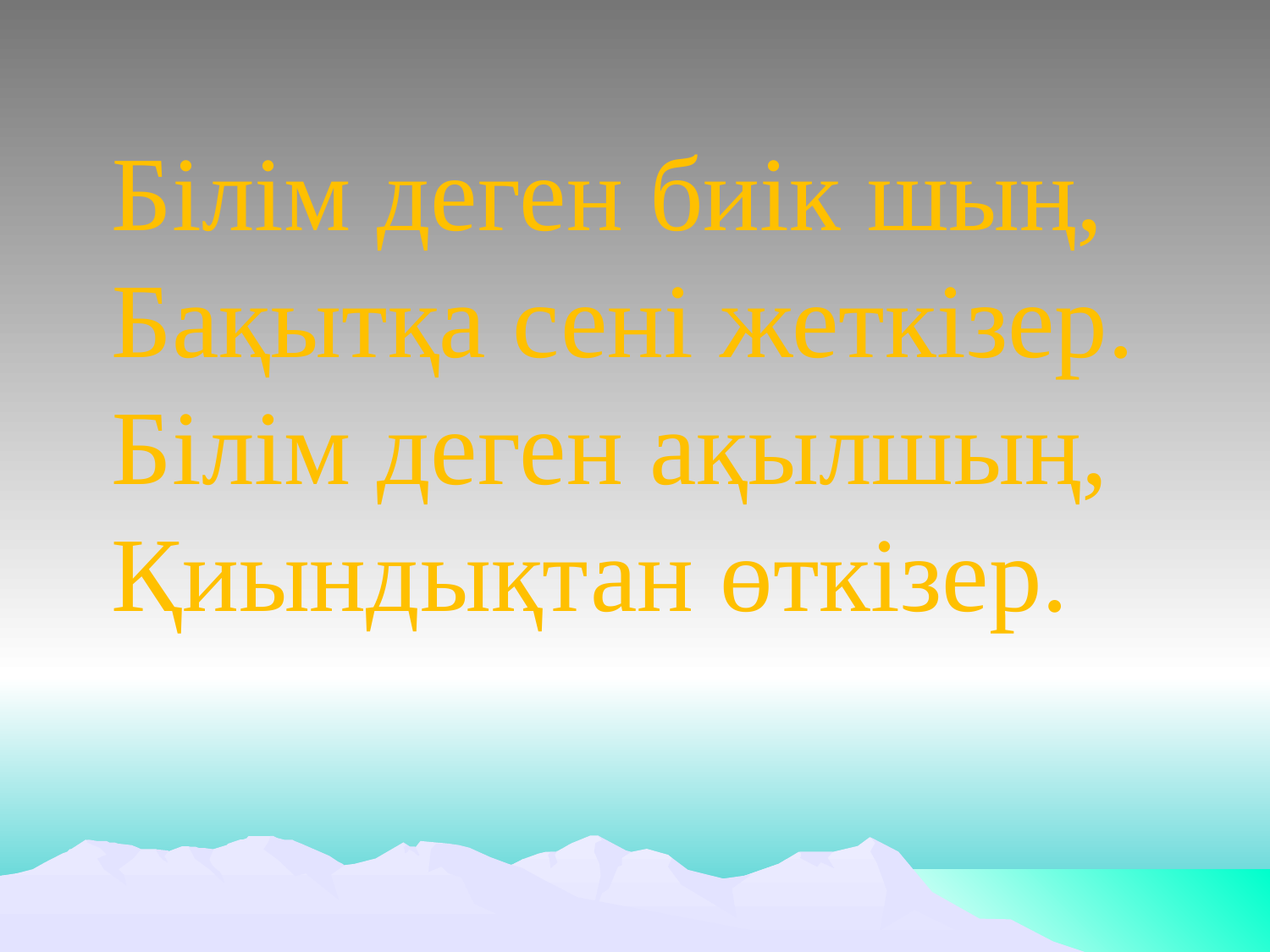

Білім деген биік шың,
Бақытқа сені жеткізер.
Білім деген ақылшың,
Қиындықтан өткізер.